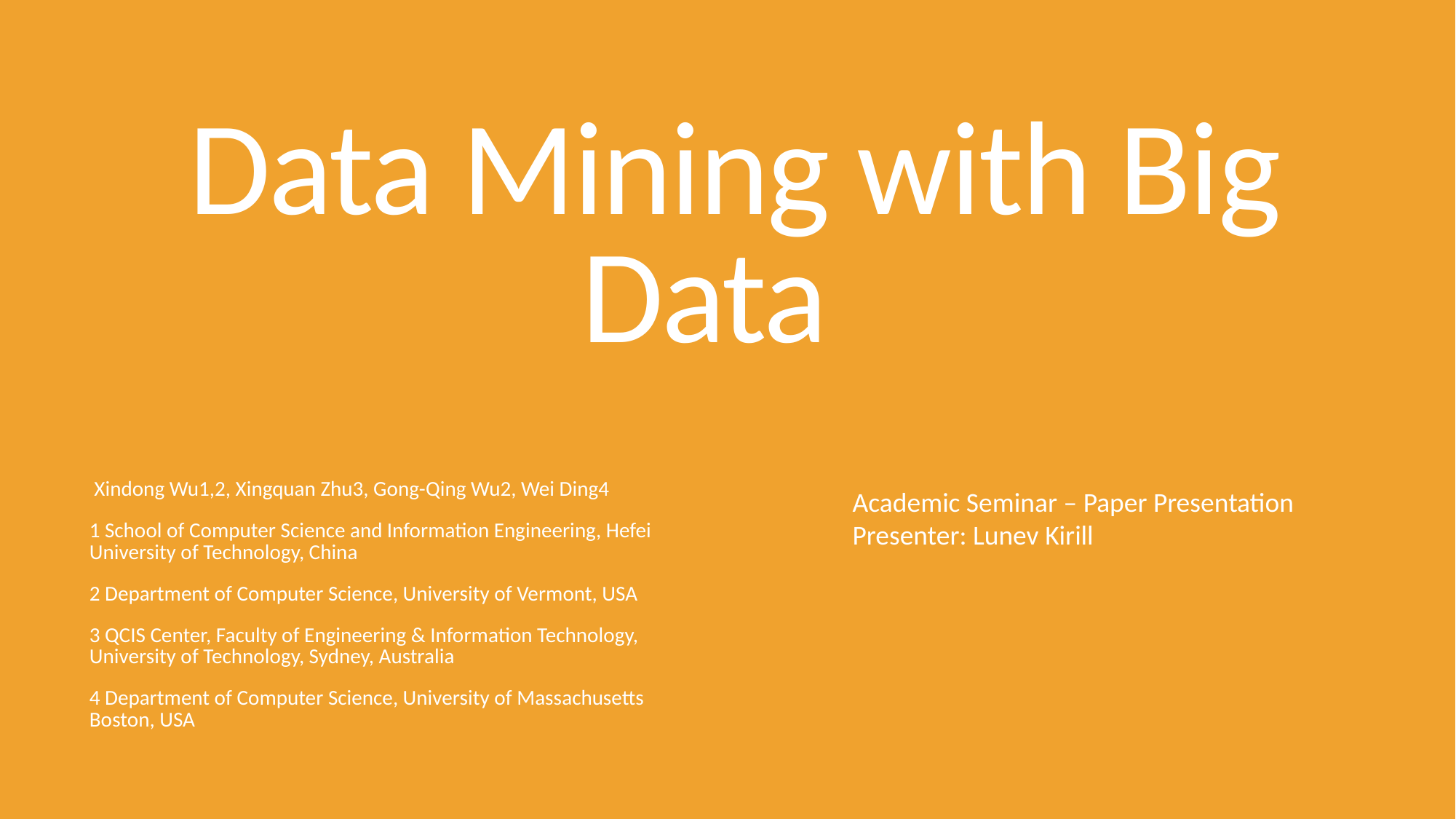

# Data Mining with Big Data

 Xindong Wu1,2, Xingquan Zhu3, Gong-Qing Wu2, Wei Ding4
1 School of Computer Science and Information Engineering, Hefei University of Technology, China
2 Department of Computer Science, University of Vermont, USA
3 QCIS Center, Faculty of Engineering & Information Technology, University of Technology, Sydney, Australia
4 Department of Computer Science, University of Massachusetts Boston, USA
Academic Seminar – Paper Presentation
Presenter: Lunev Kirill